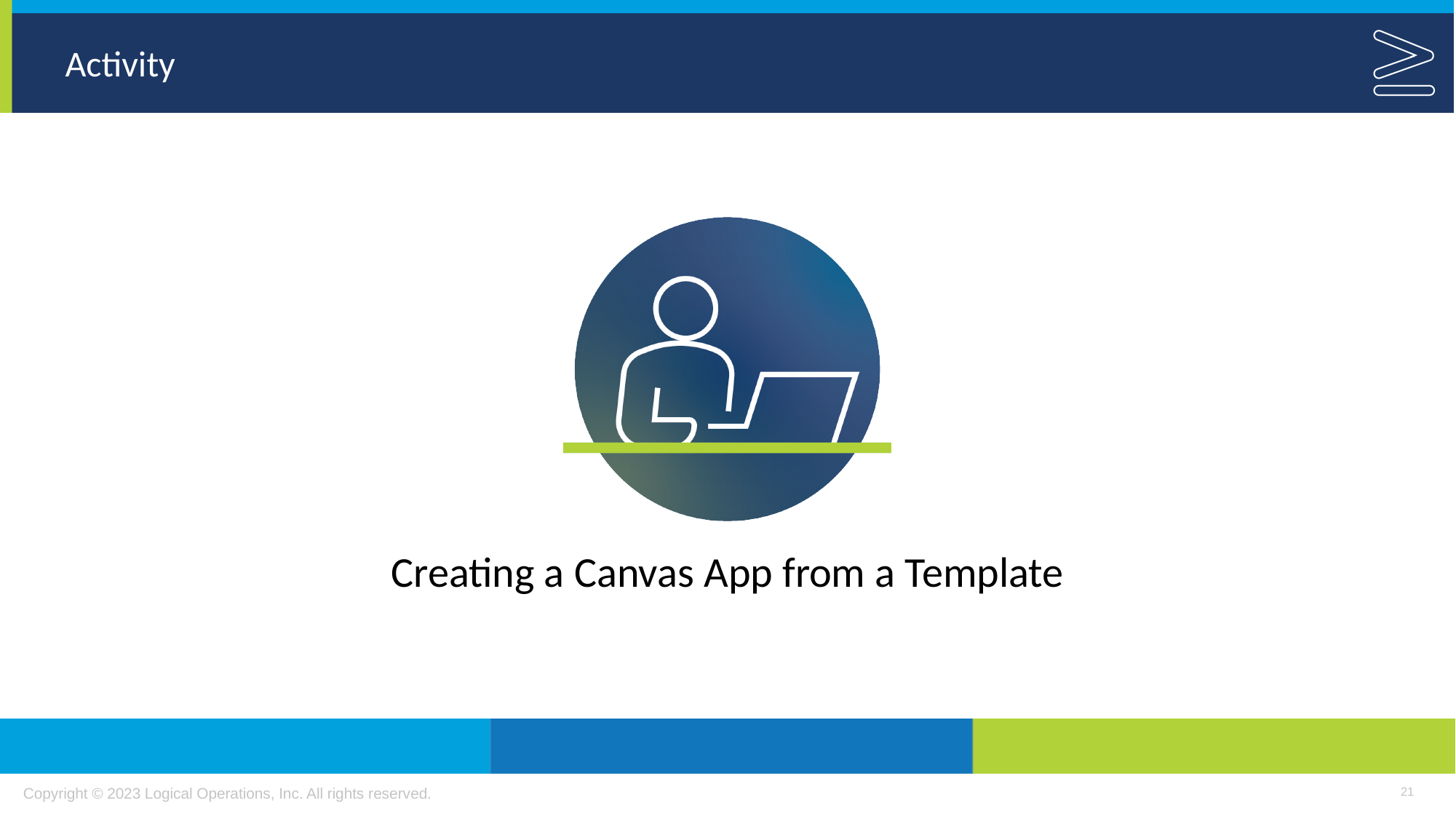

Creating a Canvas App from a Template
21